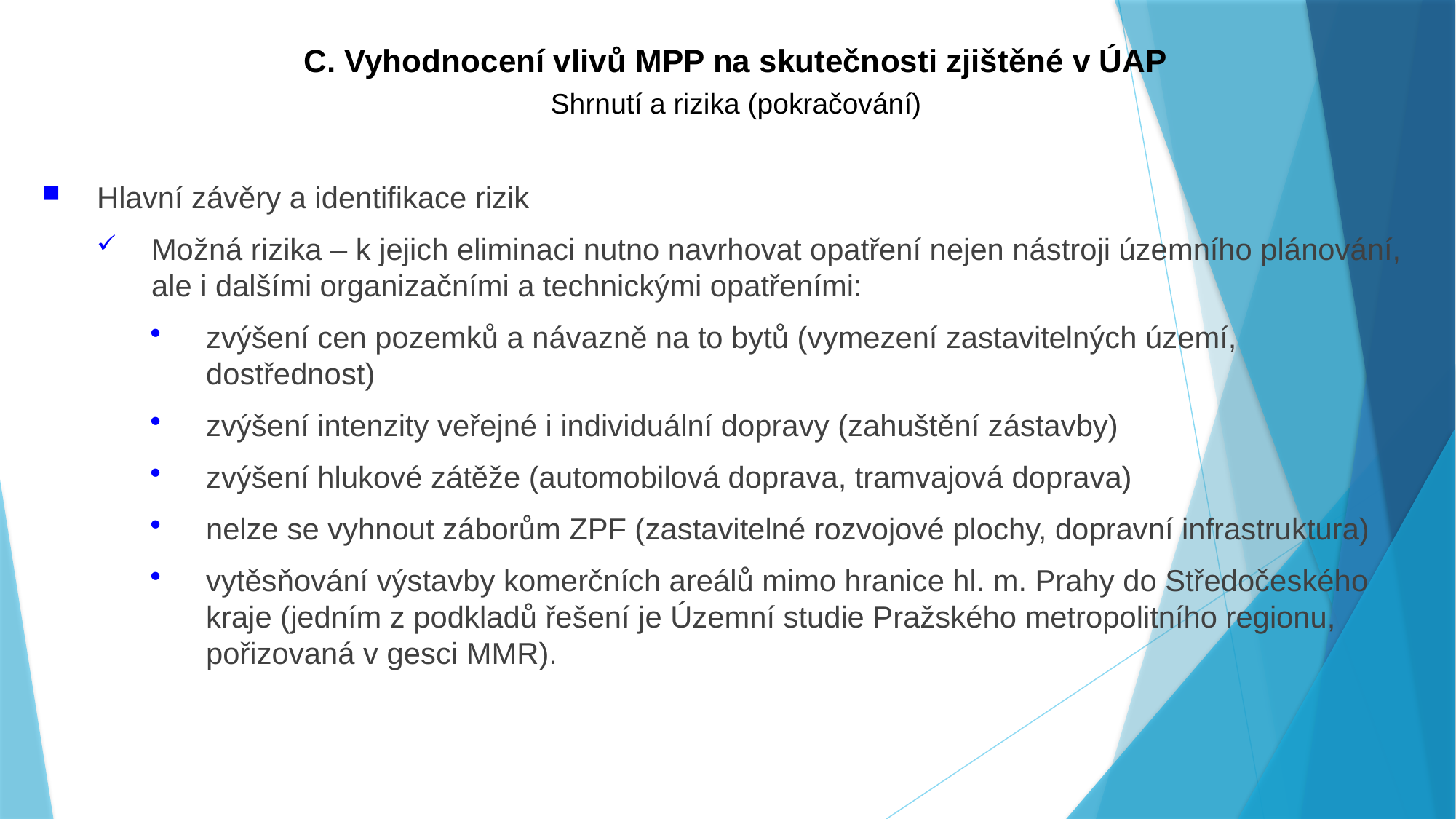

# C. Vyhodnocení vlivů MPP na skutečnosti zjištěné v ÚAP Shrnutí a rizika (pokračování)
Hlavní závěry a identifikace rizik
Možná rizika – k jejich eliminaci nutno navrhovat opatření nejen nástroji územního plánování, ale i dalšími organizačními a technickými opatřeními:
zvýšení cen pozemků a návazně na to bytů (vymezení zastavitelných území, dostřednost)
zvýšení intenzity veřejné i individuální dopravy (zahuštění zástavby)
zvýšení hlukové zátěže (automobilová doprava, tramvajová doprava)
nelze se vyhnout záborům ZPF (zastavitelné rozvojové plochy, dopravní infrastruktura)
vytěsňování výstavby komerčních areálů mimo hranice hl. m. Prahy do Středočeského kraje (jedním z podkladů řešení je Územní studie Pražského metropolitního regionu, pořizovaná v gesci MMR).